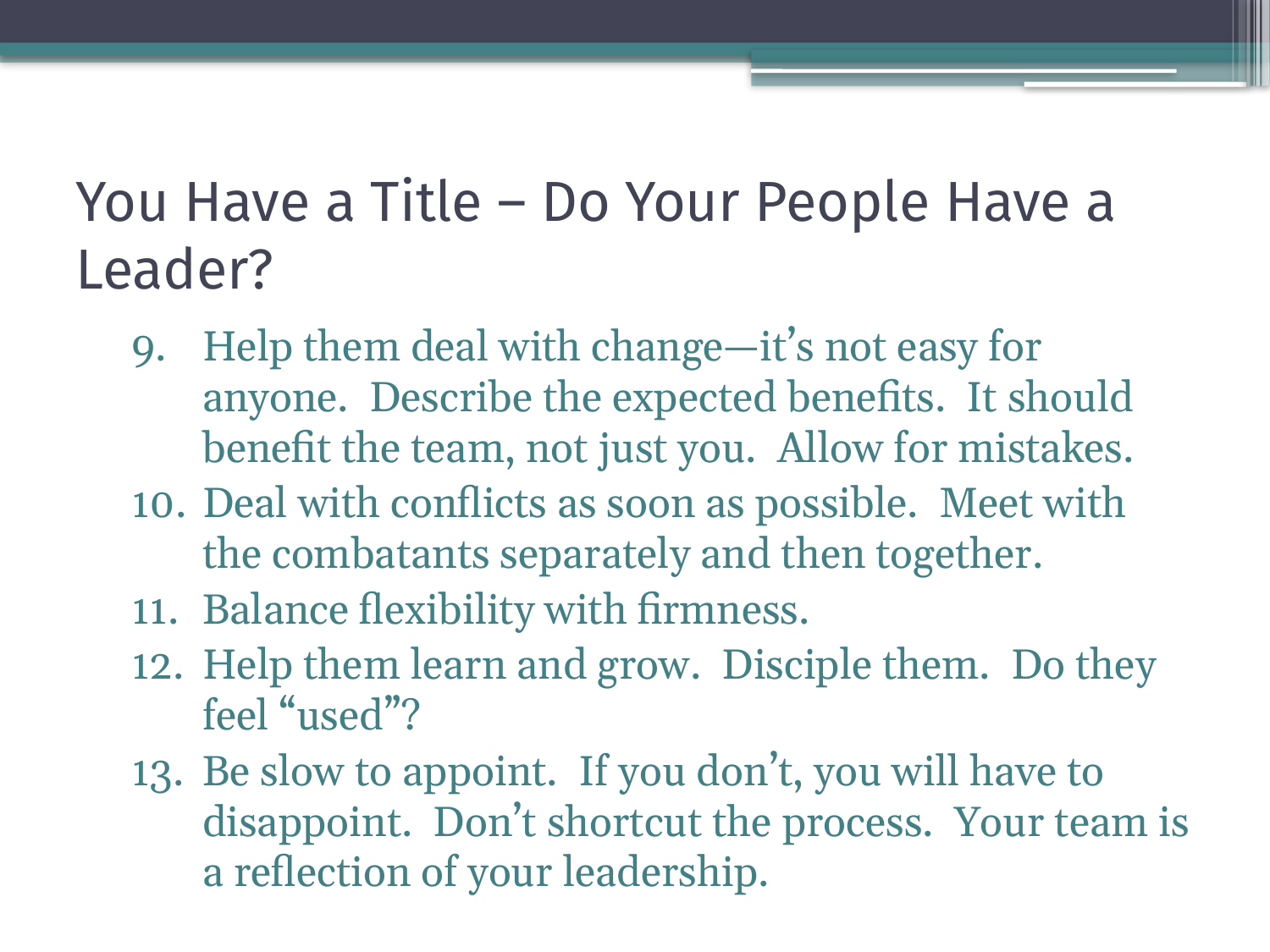

# You Have a Title – Do Your People Have a Leader?
Help them deal with change—it’s not easy for anyone.  Describe the expected benefits.  It should benefit the team, not just you.  Allow for mistakes.
Deal with conflicts as soon as possible.  Meet with the combatants separately and then together.
Balance flexibility with firmness.
Help them learn and grow.  Disciple them.  Do they feel “used”?
Be slow to appoint.  If you don’t, you will have to disappoint.  Don’t shortcut the process.  Your team is a reflection of your leadership.